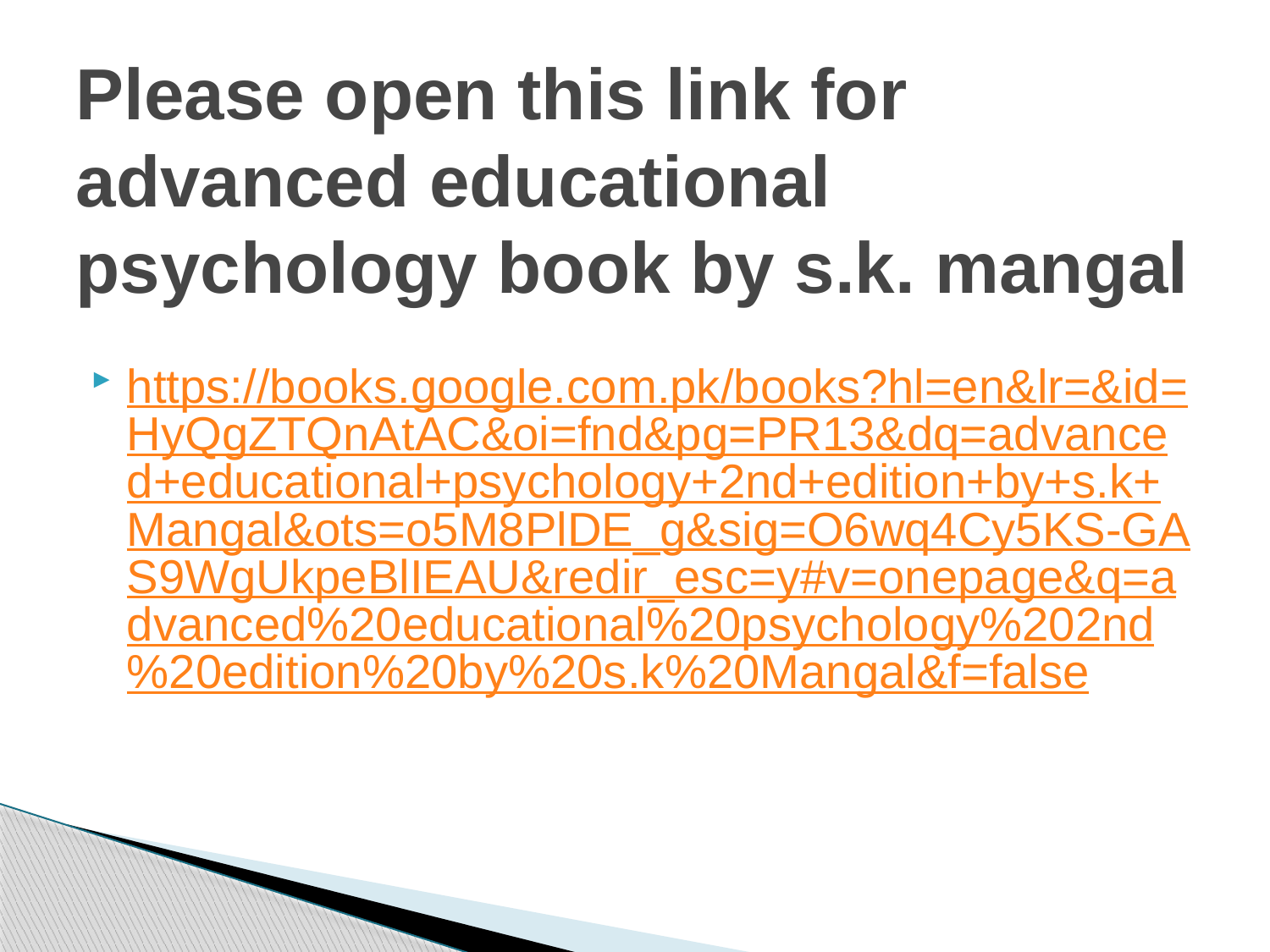

# Please open this link for advanced educational psychology book by s.k. mangal
https://books.google.com.pk/books?hl=en&lr=&id=HyQgZTQnAtAC&oi=fnd&pg=PR13&dq=advanced+educational+psychology+2nd+edition+by+s.k+Mangal&ots=o5M8PlDE_g&sig=O6wq4Cy5KS-GAS9WgUkpeBlIEAU&redir_esc=y#v=onepage&q=advanced%20educational%20psychology%202nd%20edition%20by%20s.k%20Mangal&f=false